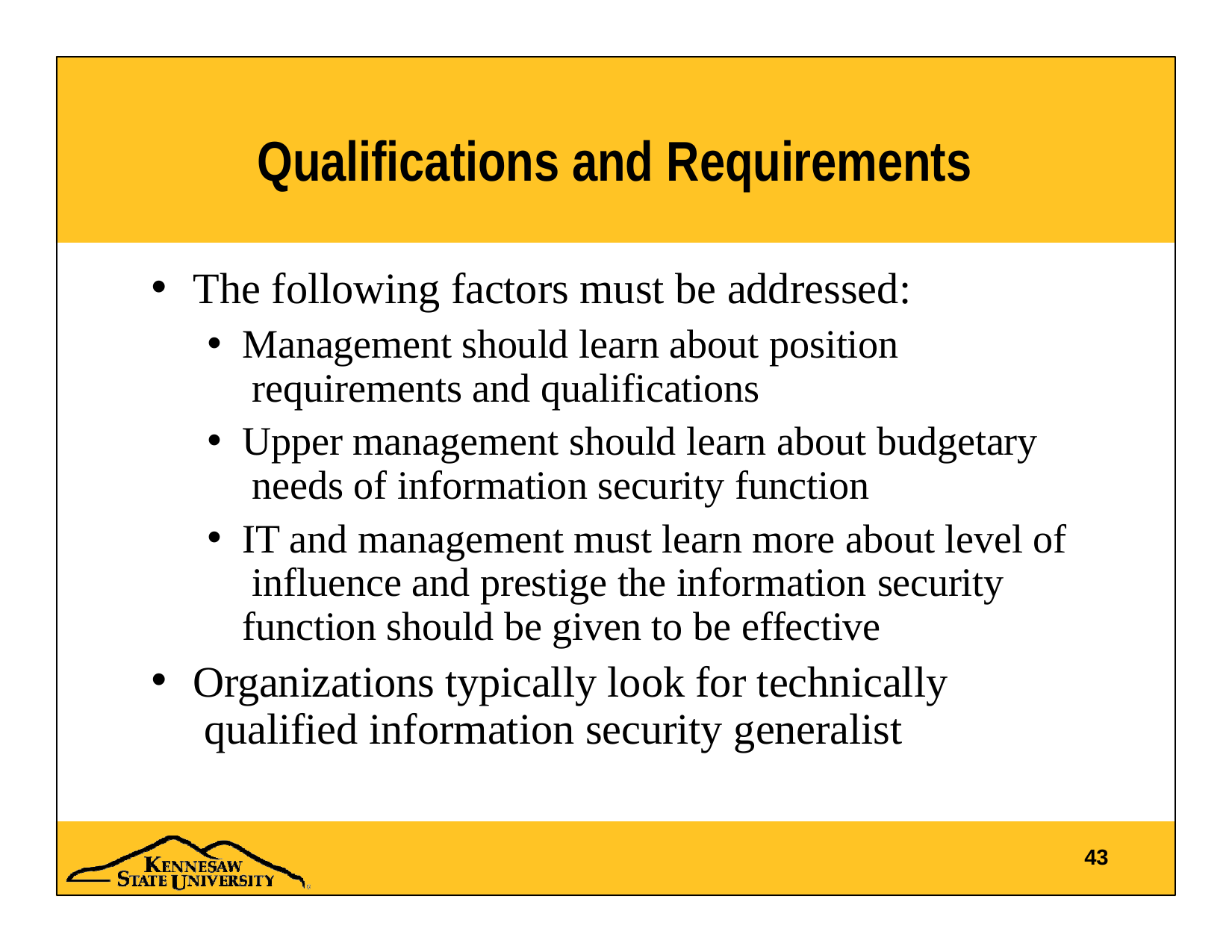

# Qualifications and Requirements
The following factors must be addressed:
Management should learn about position  requirements and qualifications
Upper management should learn about budgetary  needs of information security function
IT and management must learn more about level of  influence and prestige the information security  function should be given to be effective
Organizations typically look for technically  qualified information security generalist

43